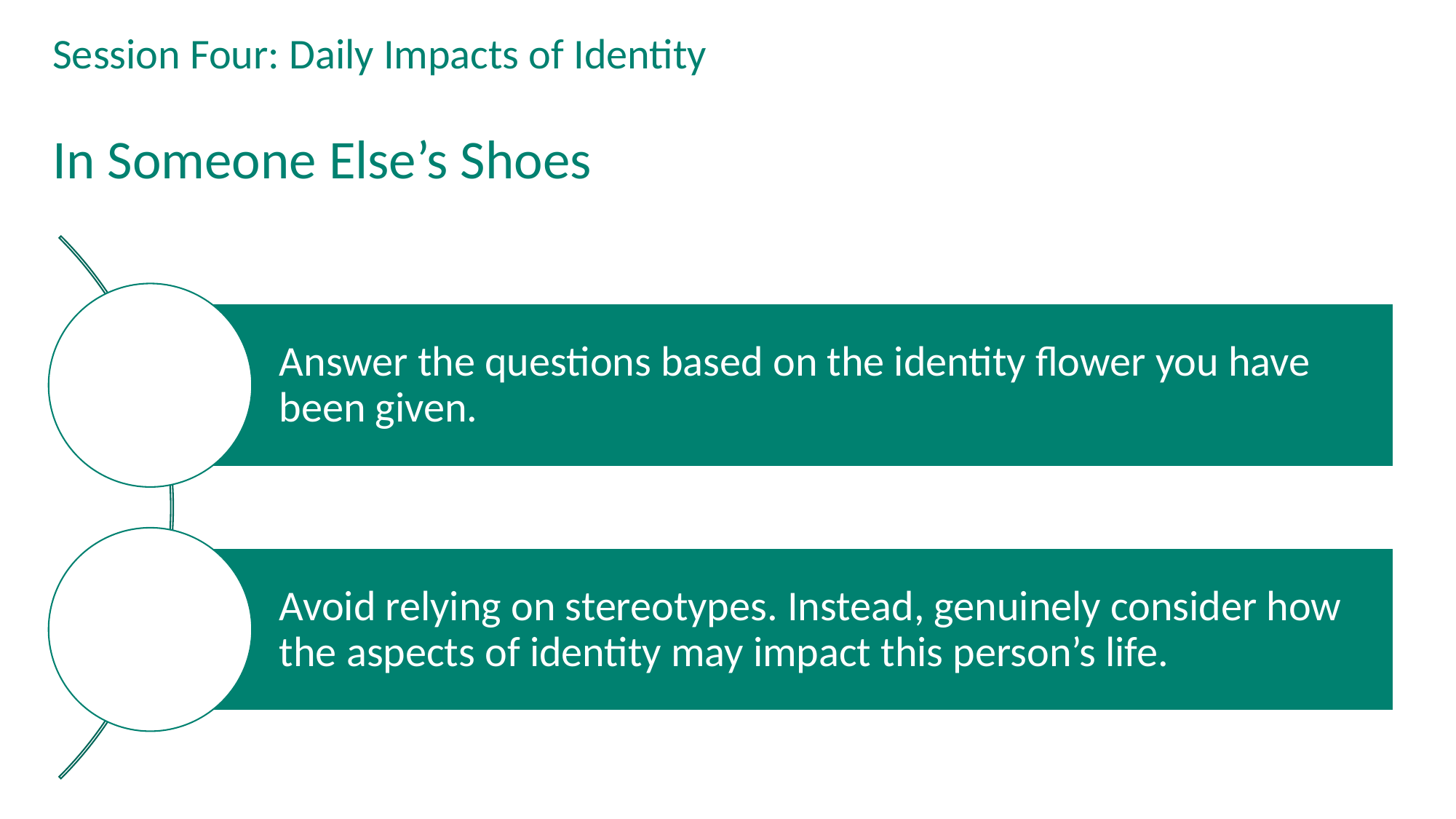

# Session Four: Daily Impacts of Identity
In Someone Else’s Shoes
Answer the questions based on the identity flower you have been given.
Avoid relying on stereotypes. Instead, genuinely consider how the aspects of identity may impact this person’s life.